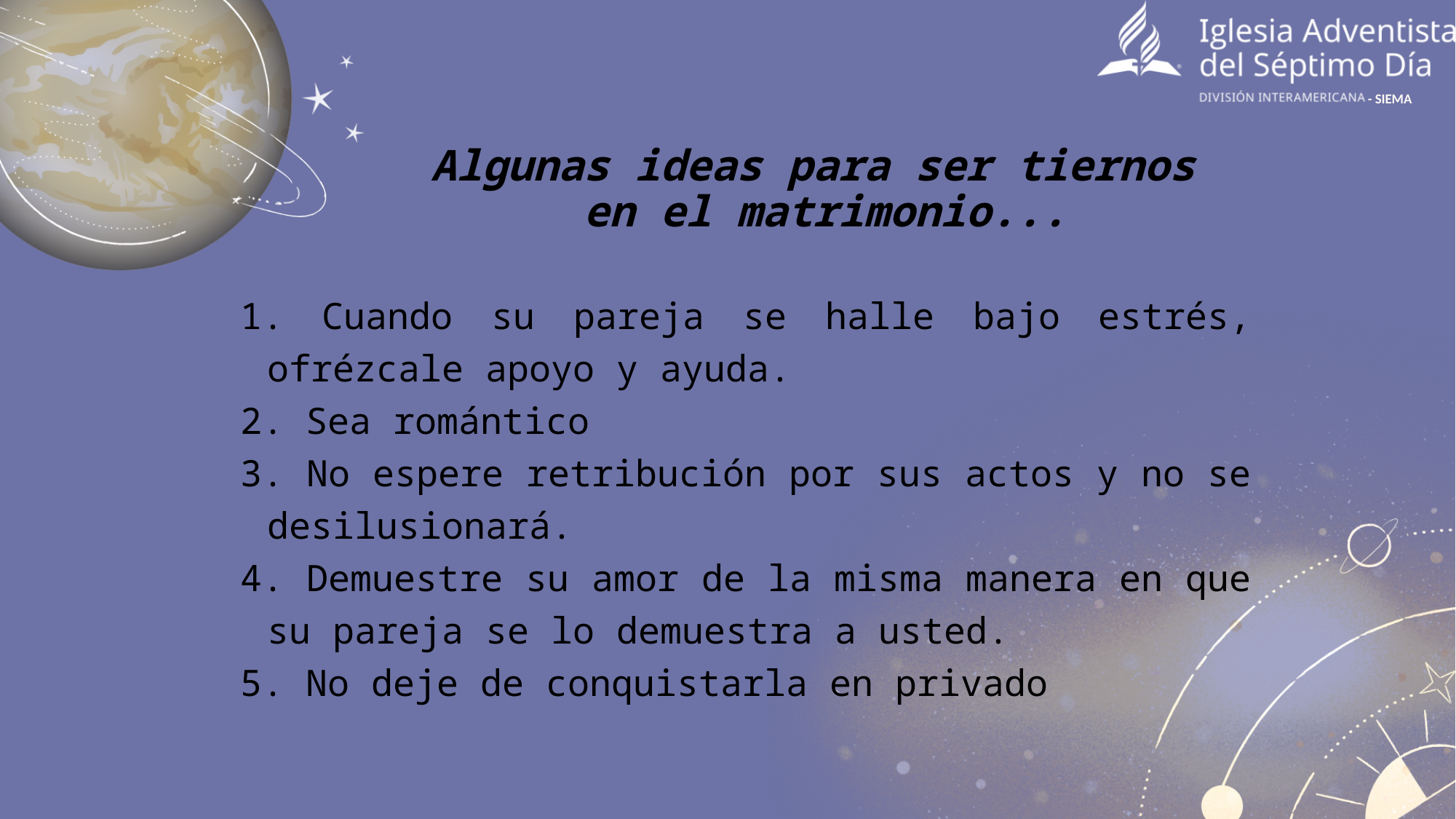

- SIEMA
# Algunas ideas para ser tiernos en el matrimonio...

1. Cuando su pareja se halle bajo estrés, ofrézcale apoyo y ayuda.
2. Sea romántico
3. No espere retribución por sus actos y no se desilusionará.
4. Demuestre su amor de la misma manera en que su pareja se lo demuestra a usted.
5. No deje de conquistarla en privado